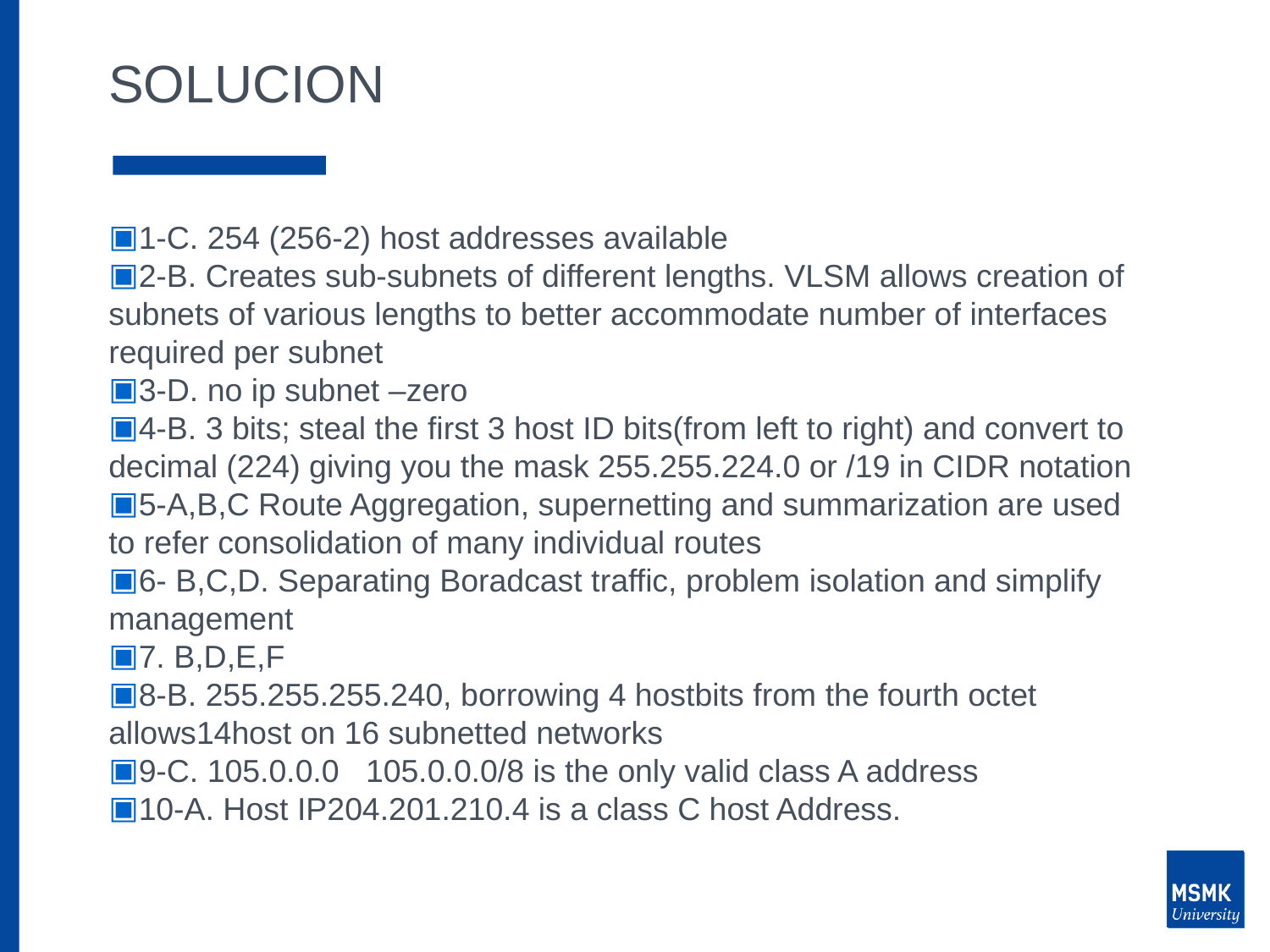

# SOLUCION
1-C. 254 (256-2) host addresses available
2-B. Creates sub-subnets of different lengths. VLSM allows creation of subnets of various lengths to better accommodate number of interfaces required per subnet
3-D. no ip subnet –zero
4-B. 3 bits; steal the first 3 host ID bits(from left to right) and convert to decimal (224) giving you the mask 255.255.224.0 or /19 in CIDR notation
5-A,B,C Route Aggregation, supernetting and summarization are used to refer consolidation of many individual routes
6- B,C,D. Separating Boradcast traffic, problem isolation and simplify management
7. B,D,E,F
8-B. 255.255.255.240, borrowing 4 hostbits from the fourth octet allows14host on 16 subnetted networks
9-C. 105.0.0.0   105.0.0.0/8 is the only valid class A address
10-A. Host IP204.201.210.4 is a class C host Address.